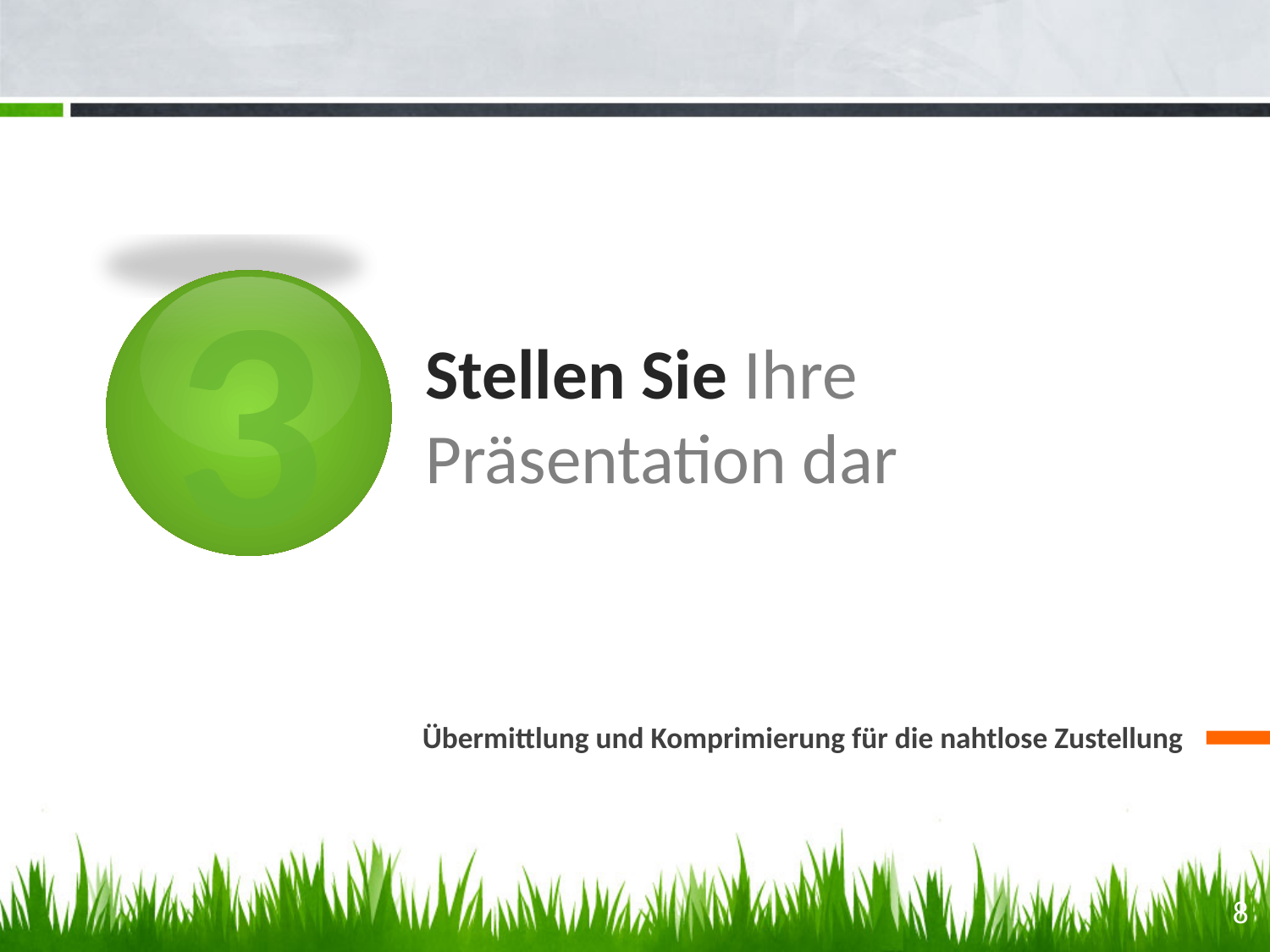

3

# Stellen Sie Ihre Präsentation dar
Übermittlung und Komprimierung für die nahtlose Zustellung
8